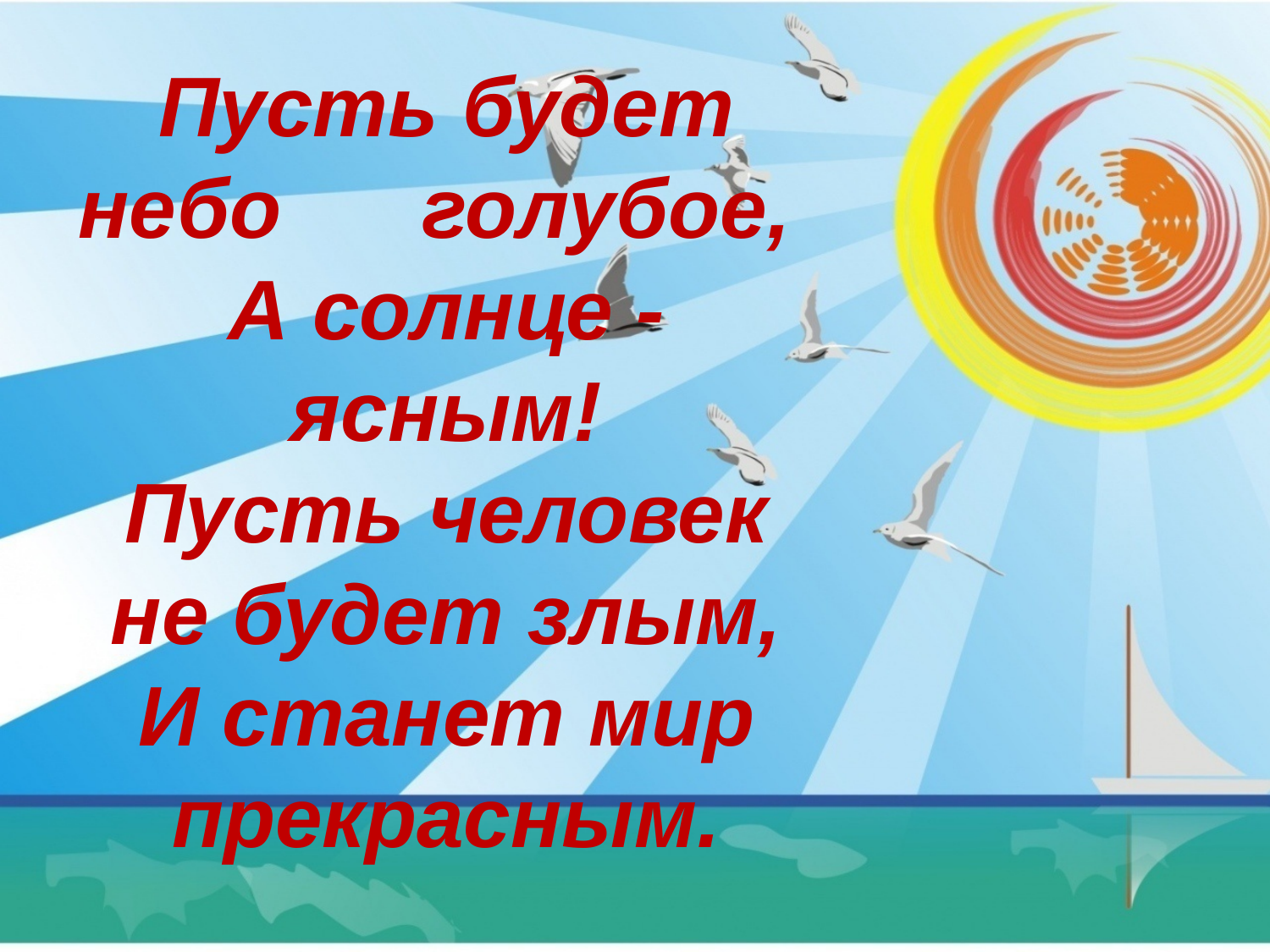

# Пусть будет небо      голубое,  А солнце - ясным! Пусть человек не будет злым, И станет мир прекрасным.